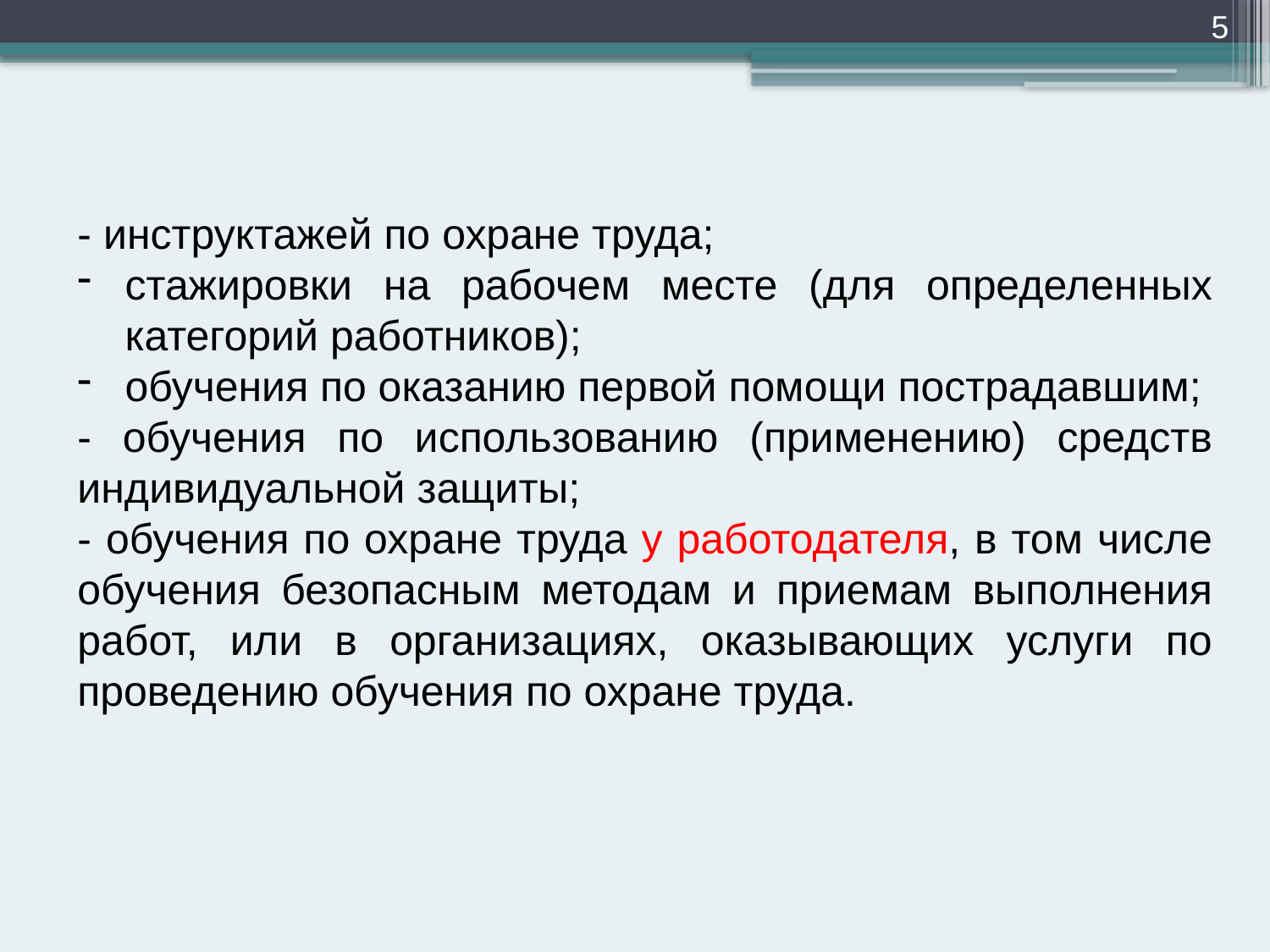

5
- инструктажей по охране труда;
стажировки на рабочем месте (для определенных категорий работников);
обучения по оказанию первой помощи пострадавшим;
- обучения по использованию (применению) средств индивидуальной защиты;
- обучения по охране труда у работодателя, в том числе обучения безопасным методам и приемам выполнения работ, или в организациях, оказывающих услуги по проведению обучения по охране труда.